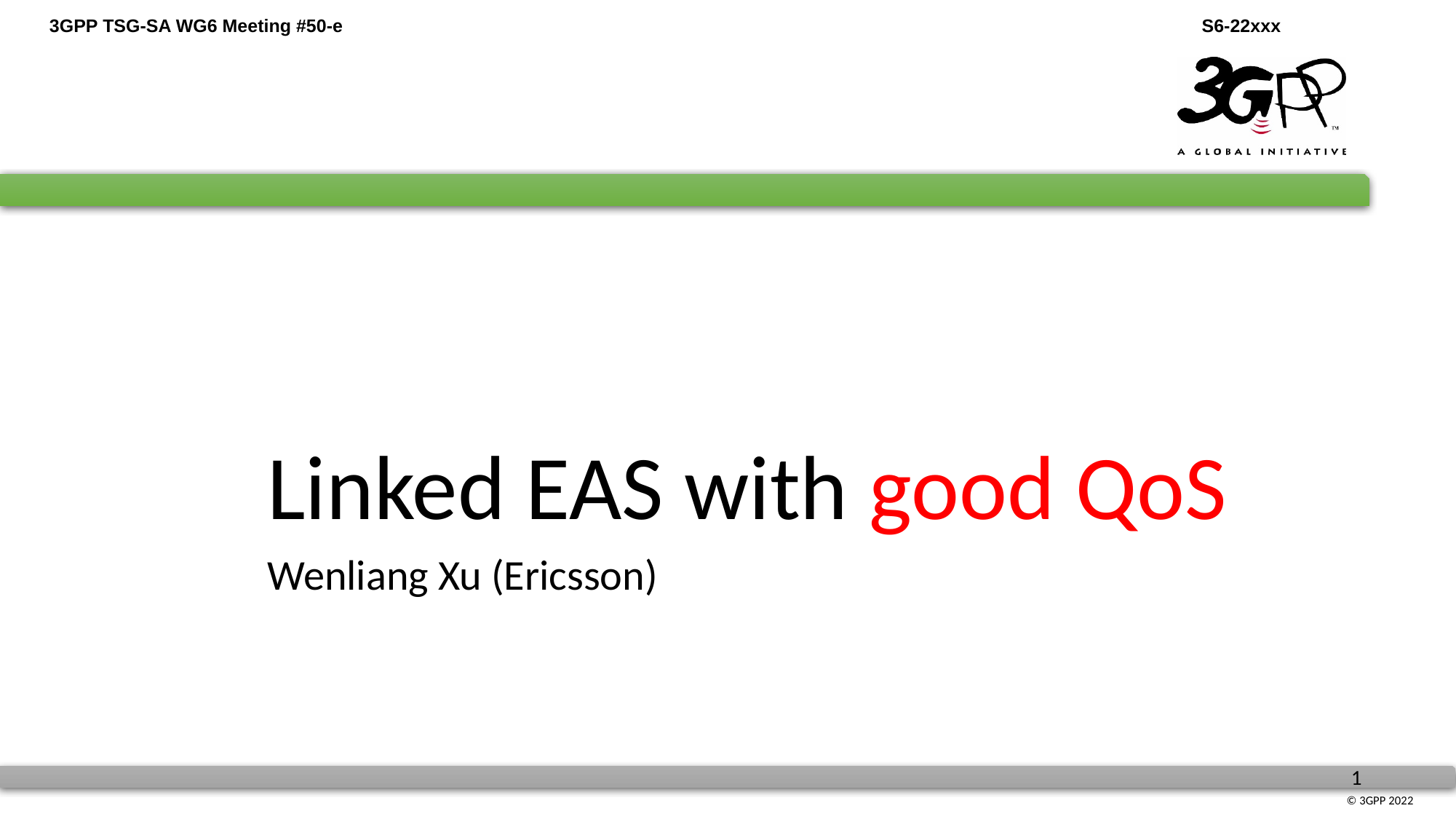

# Linked EAS with good QoS
Wenliang Xu (Ericsson)